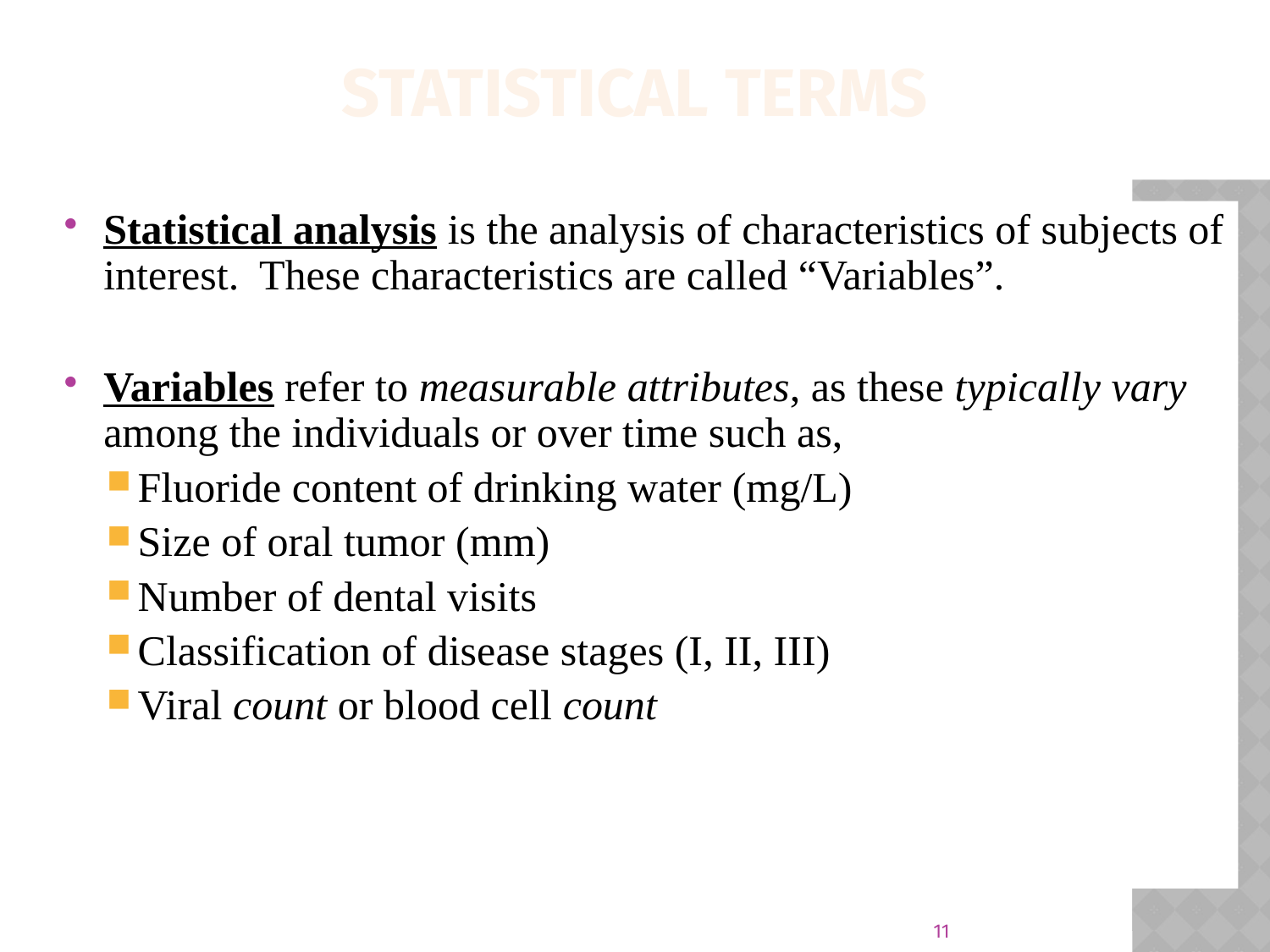

Statistical terms
Statistical analysis is the analysis of characteristics of subjects of interest.  These characteristics are called “Variables”.

Variables refer to measurable attributes, as these typically vary among the individuals or over time such as,
Fluoride content of drinking water (mg/L)
Size of oral tumor (mm)
Number of dental visits
Classification of disease stages (I, II, III)
Viral count or blood cell count

11